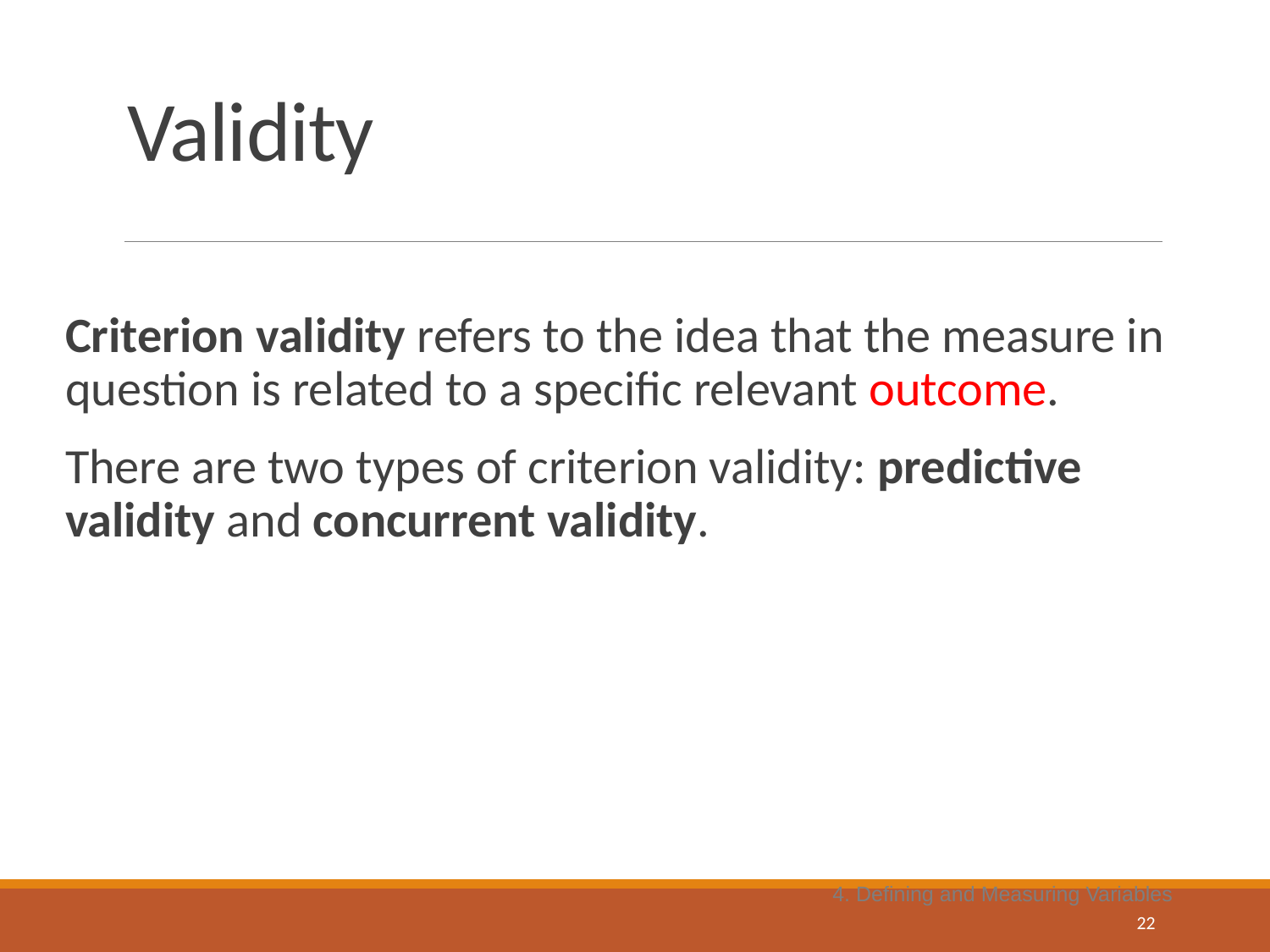

# Validity

Criterion validity refers to the idea that the measure in question is related to a specific relevant outcome.
There are two types of criterion validity: predictive validity and concurrent validity.

4. Defining and Measuring Variables
22